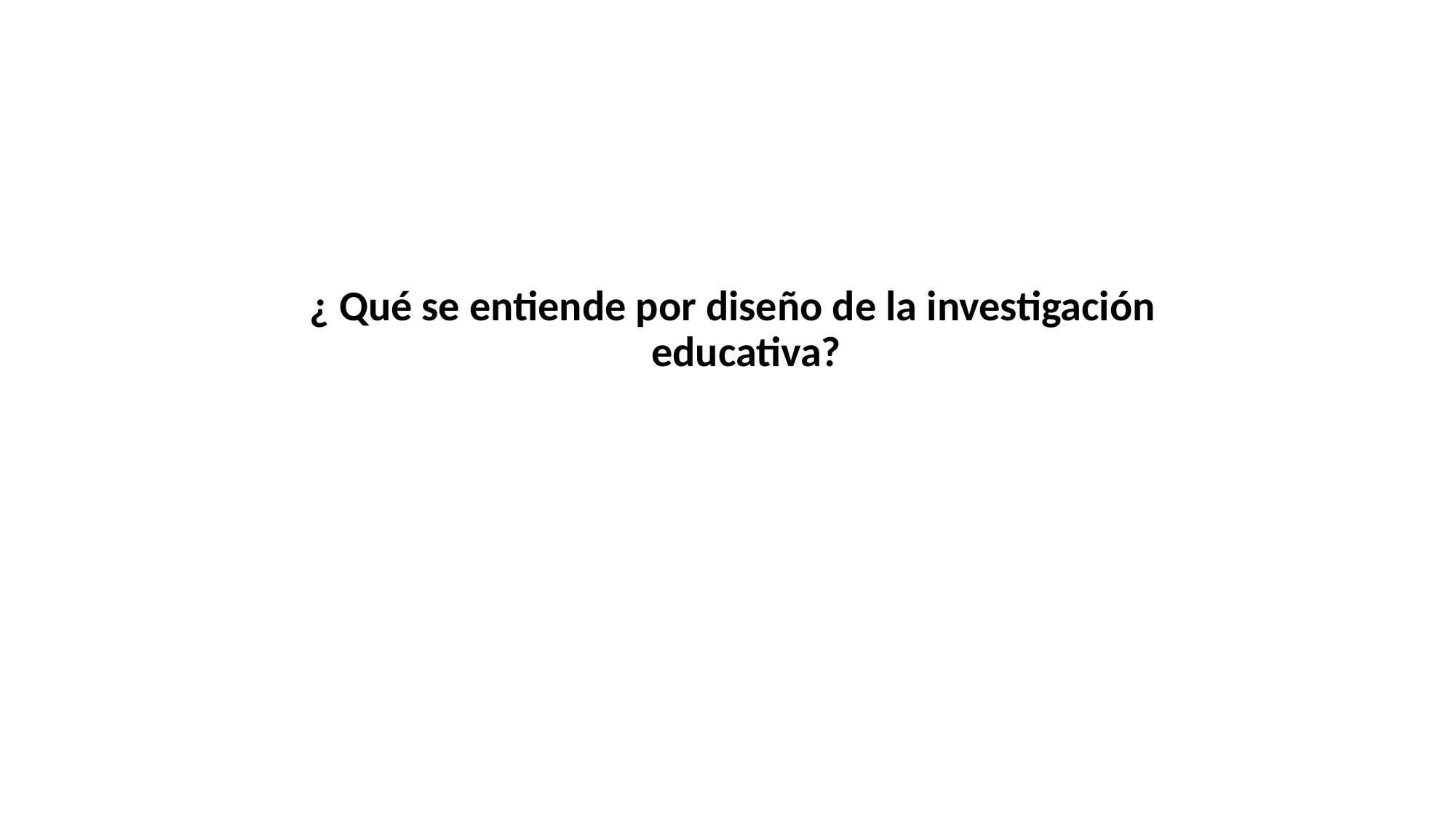

¿ Qué se entiende por diseño de la investigación educativa?